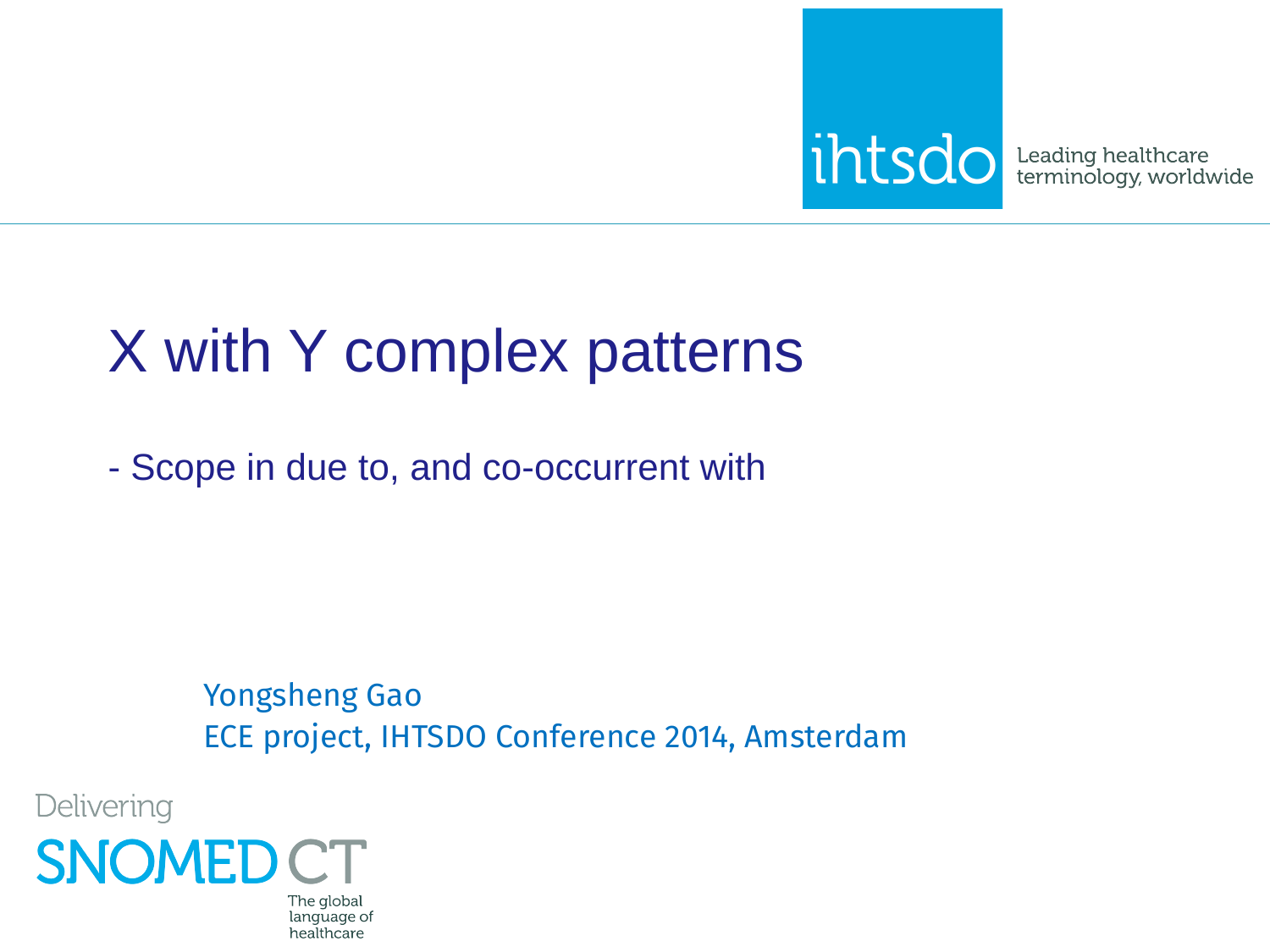

# X with Y complex patterns - Scope in due to, and co-occurrent with
Yongsheng Gao
ECE project, IHTSDO Conference 2014, Amsterdam